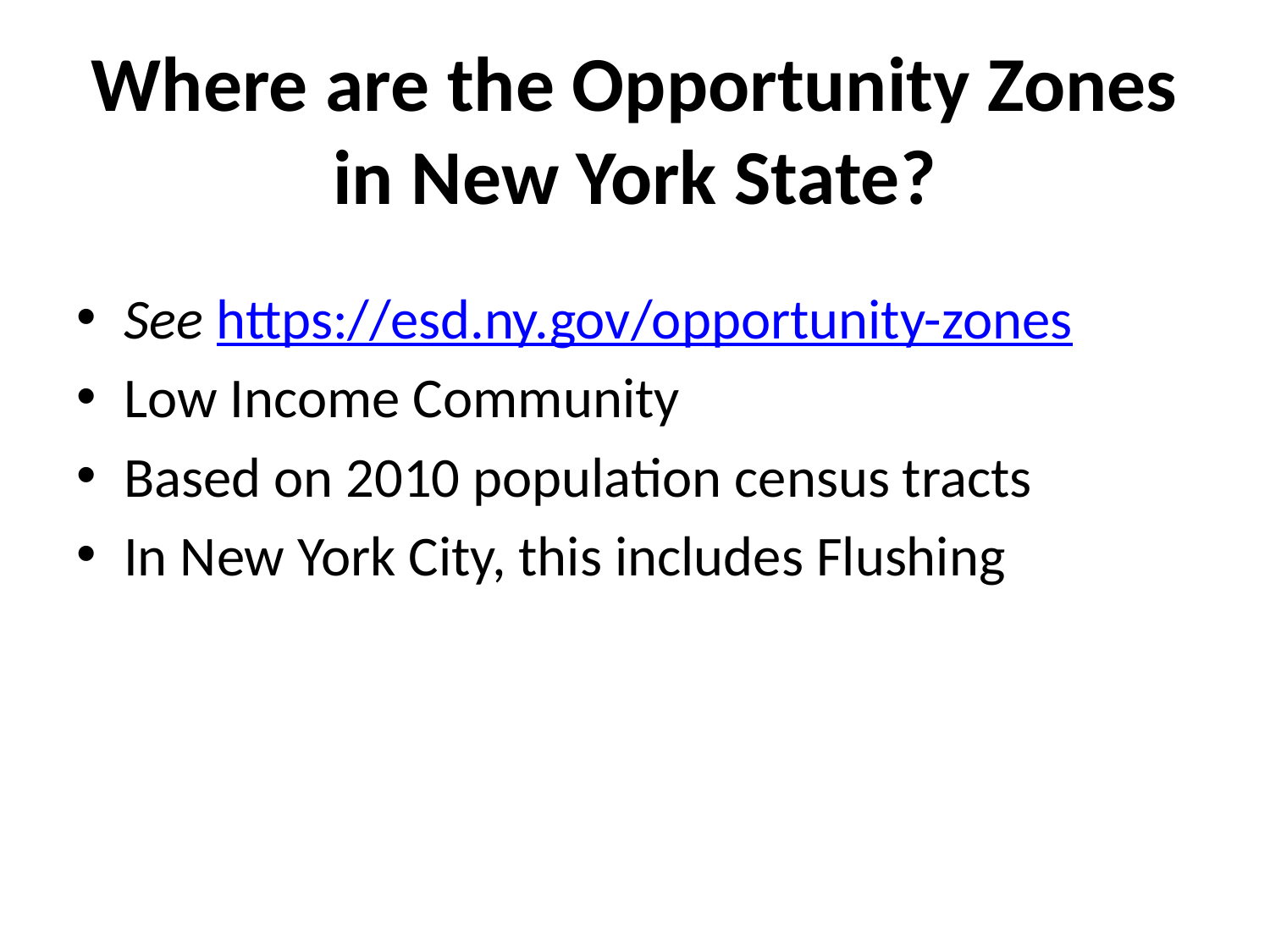

# Where are the Opportunity Zones in New York State?
See https://esd.ny.gov/opportunity-zones
Low Income Community
Based on 2010 population census tracts
In New York City, this includes Flushing